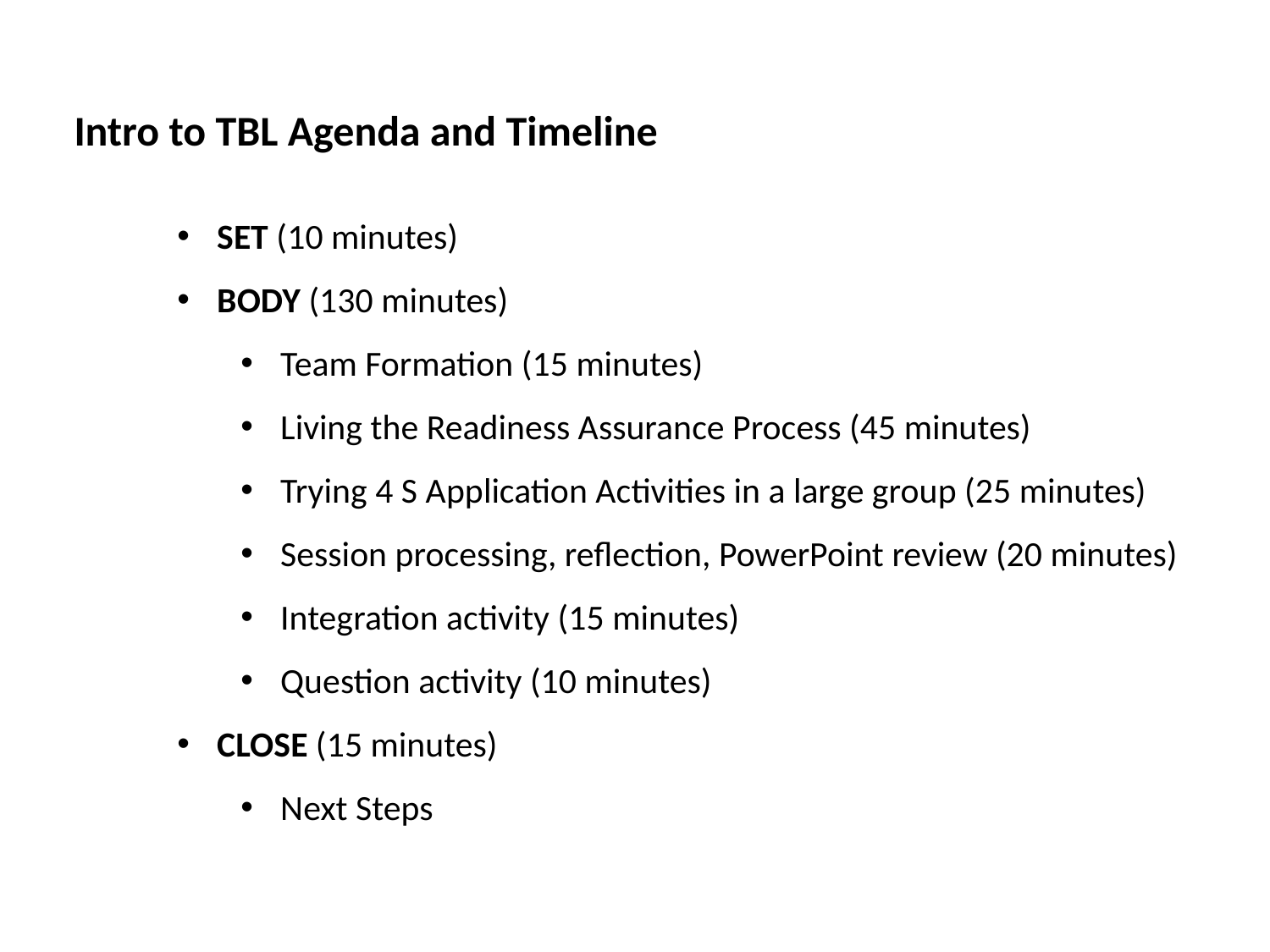

Intro to TBL Agenda and Timeline
SET (10 minutes)
BODY (130 minutes)
Team Formation (15 minutes)
Living the Readiness Assurance Process (45 minutes)
Trying 4 S Application Activities in a large group (25 minutes)
Session processing, reflection, PowerPoint review (20 minutes)
Integration activity (15 minutes)
Question activity (10 minutes)
CLOSE (15 minutes)
Next Steps